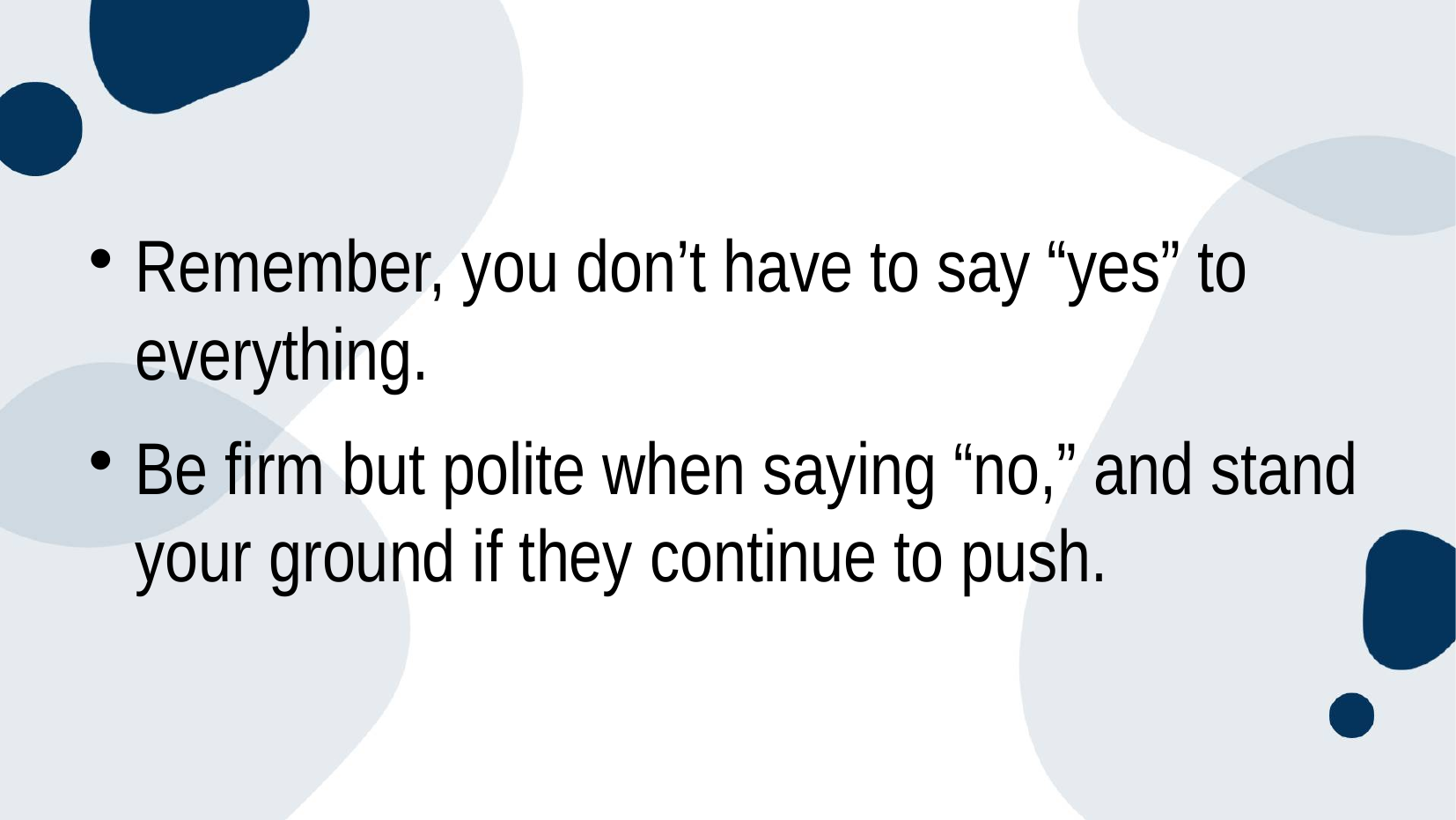

#
Remember, you don’t have to say “yes” to everything.
Be firm but polite when saying “no,” and stand your ground if they continue to push.